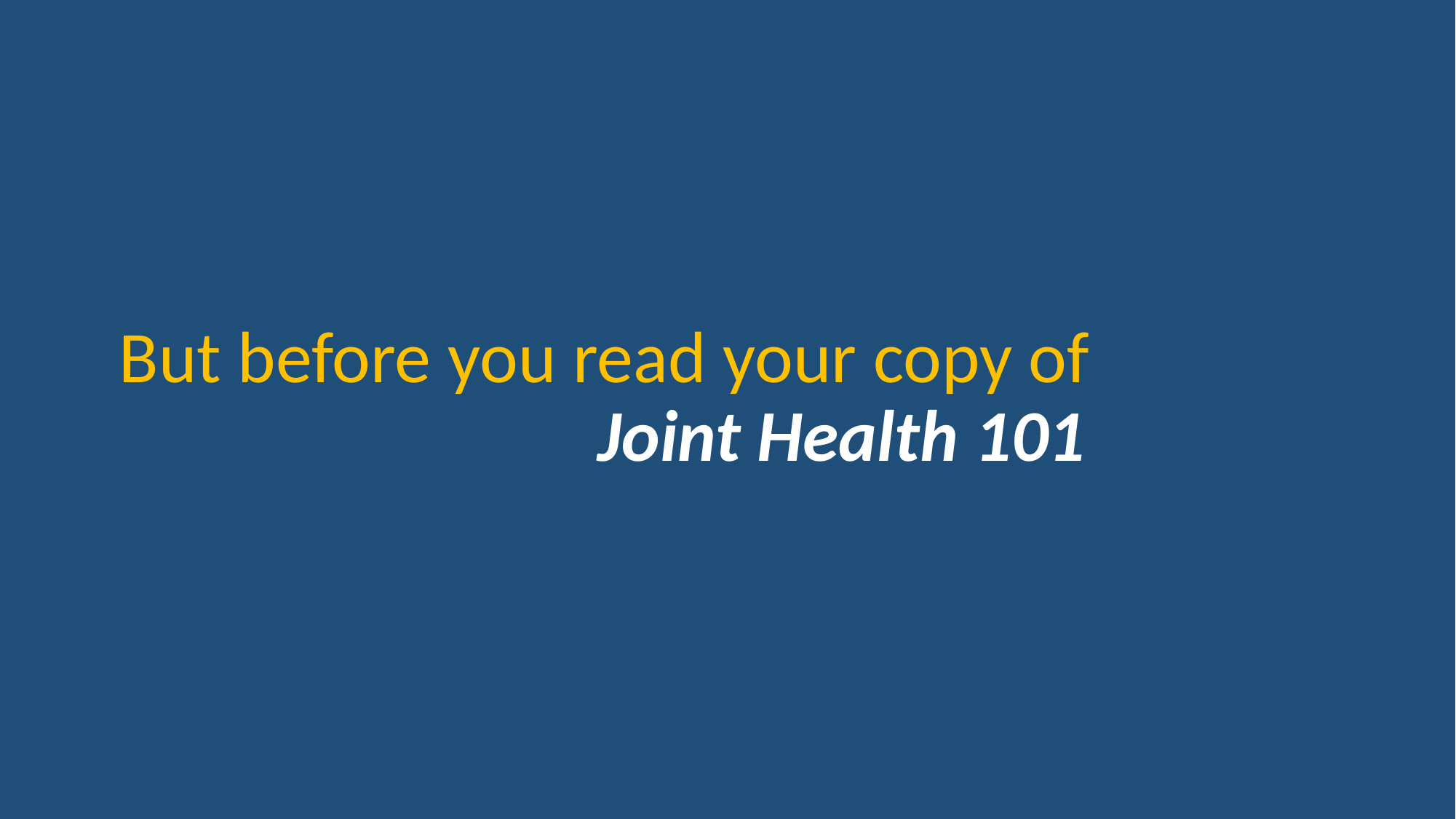

# But before you read your copy of                              Joint Health 101